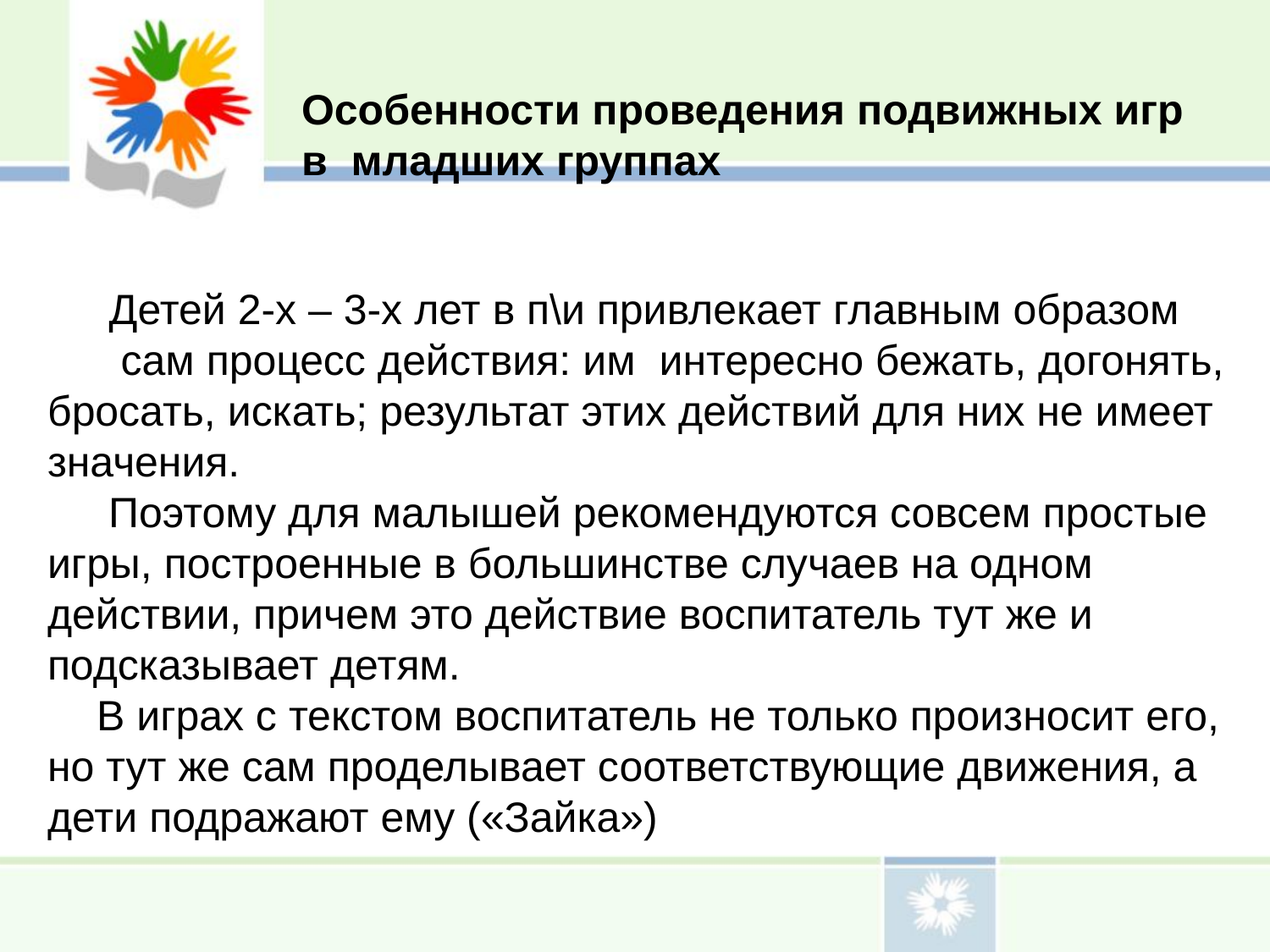

Особенности проведения подвижных игр
в  младших группах
Детей 2-х – 3-х лет в п\и привлекает главным образом
 сам процесс действия: им  интересно бежать, догонять, бросать, искать; результат этих действий для них не имеет значения.
 Поэтому для малышей рекомендуются совсем простые игры, построенные в большинстве случаев на одном действии, причем это действие воспитатель тут же и подсказывает детям.
В играх с текстом воспитатель не только произносит его, но тут же сам проделывает соответствующие движения, а дети подражают ему («Зайка»)